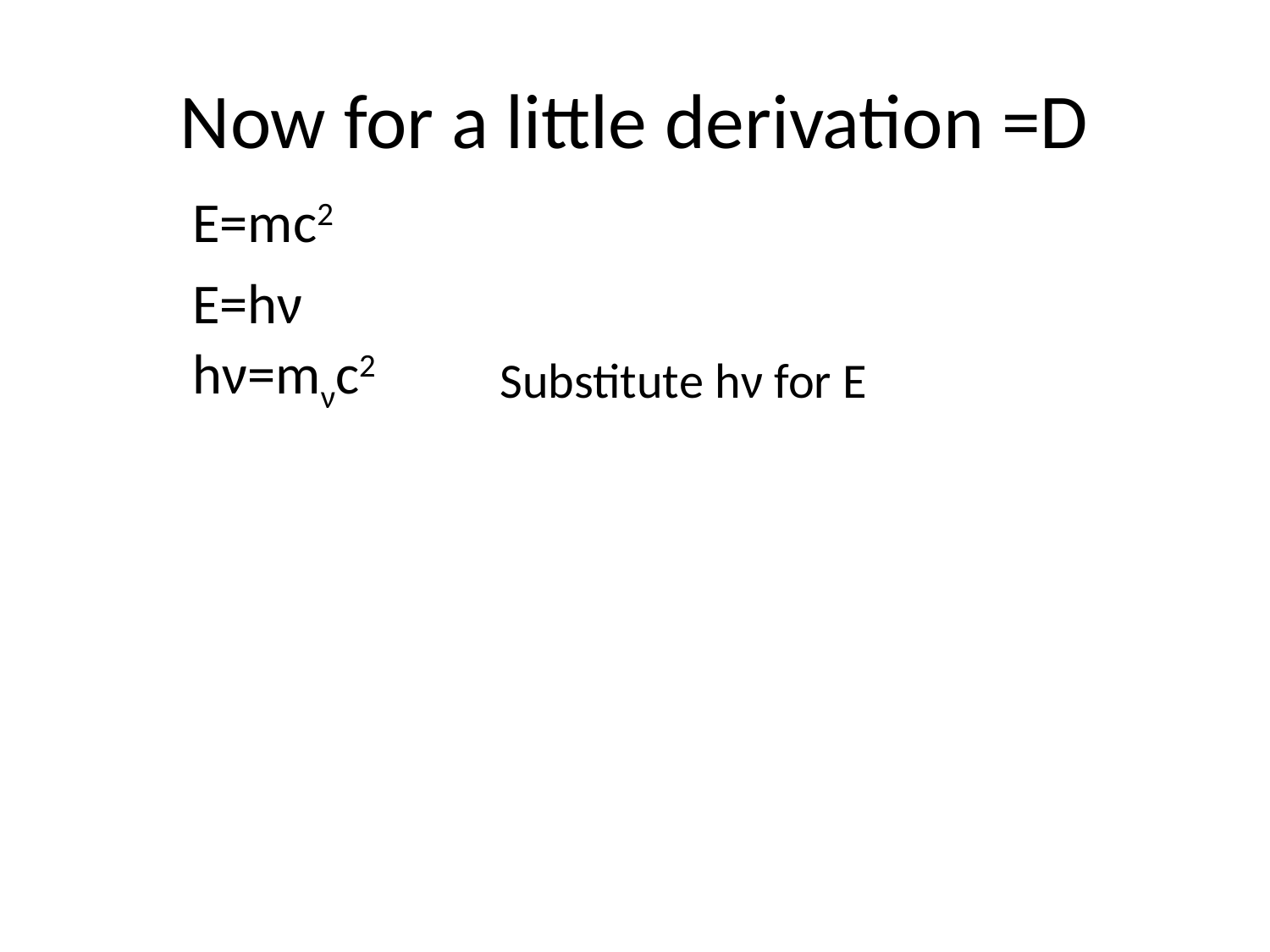

# Now for a little derivation =D
E=mc2
E=hν
hν=mνc2
Substitute hν for E